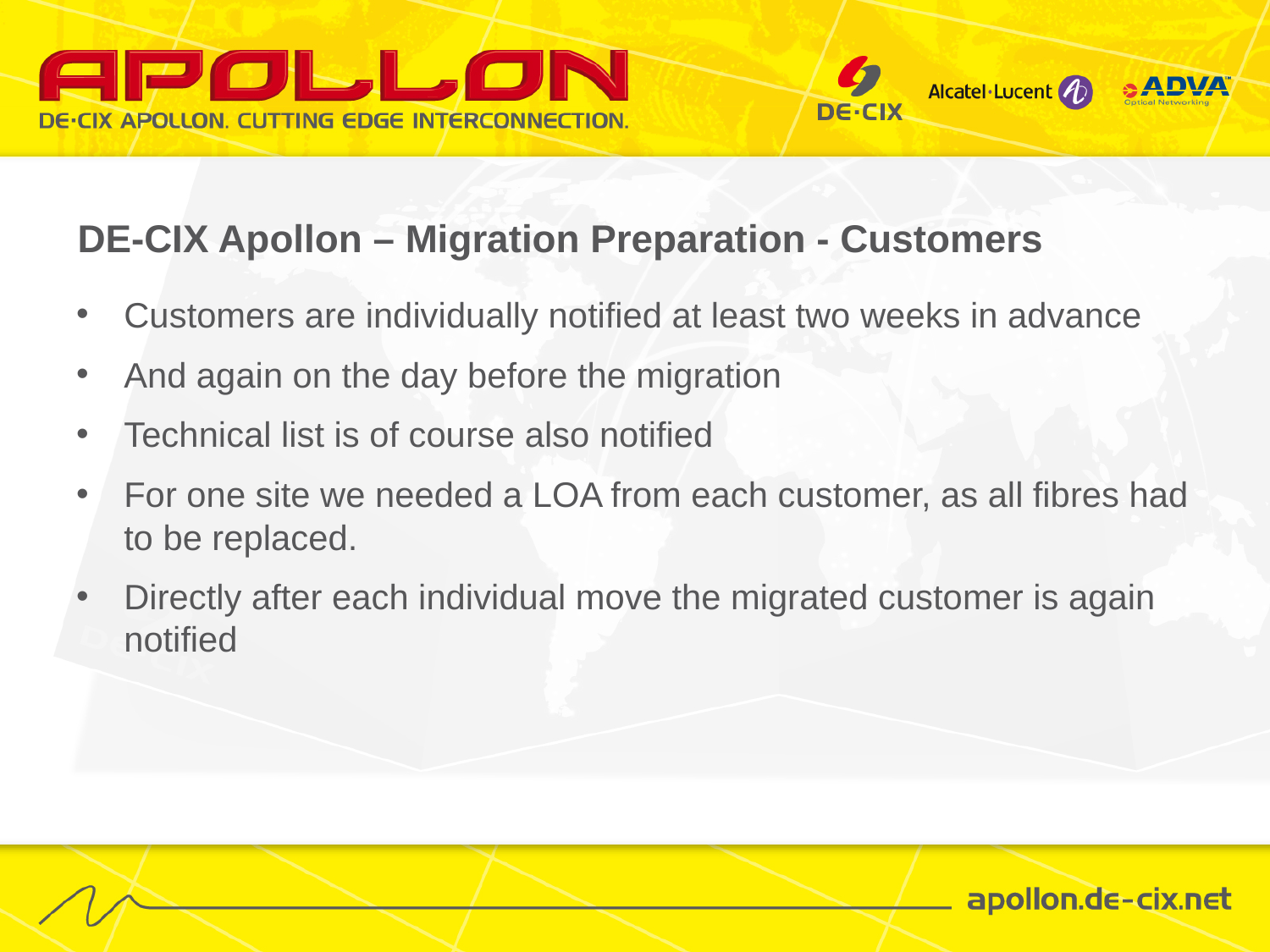

# DE-CIX Apollon – Migration Preparation - Customers
Customers are individually notified at least two weeks in advance
And again on the day before the migration
Technical list is of course also notified
For one site we needed a LOA from each customer, as all fibres had to be replaced.
Directly after each individual move the migrated customer is again notified